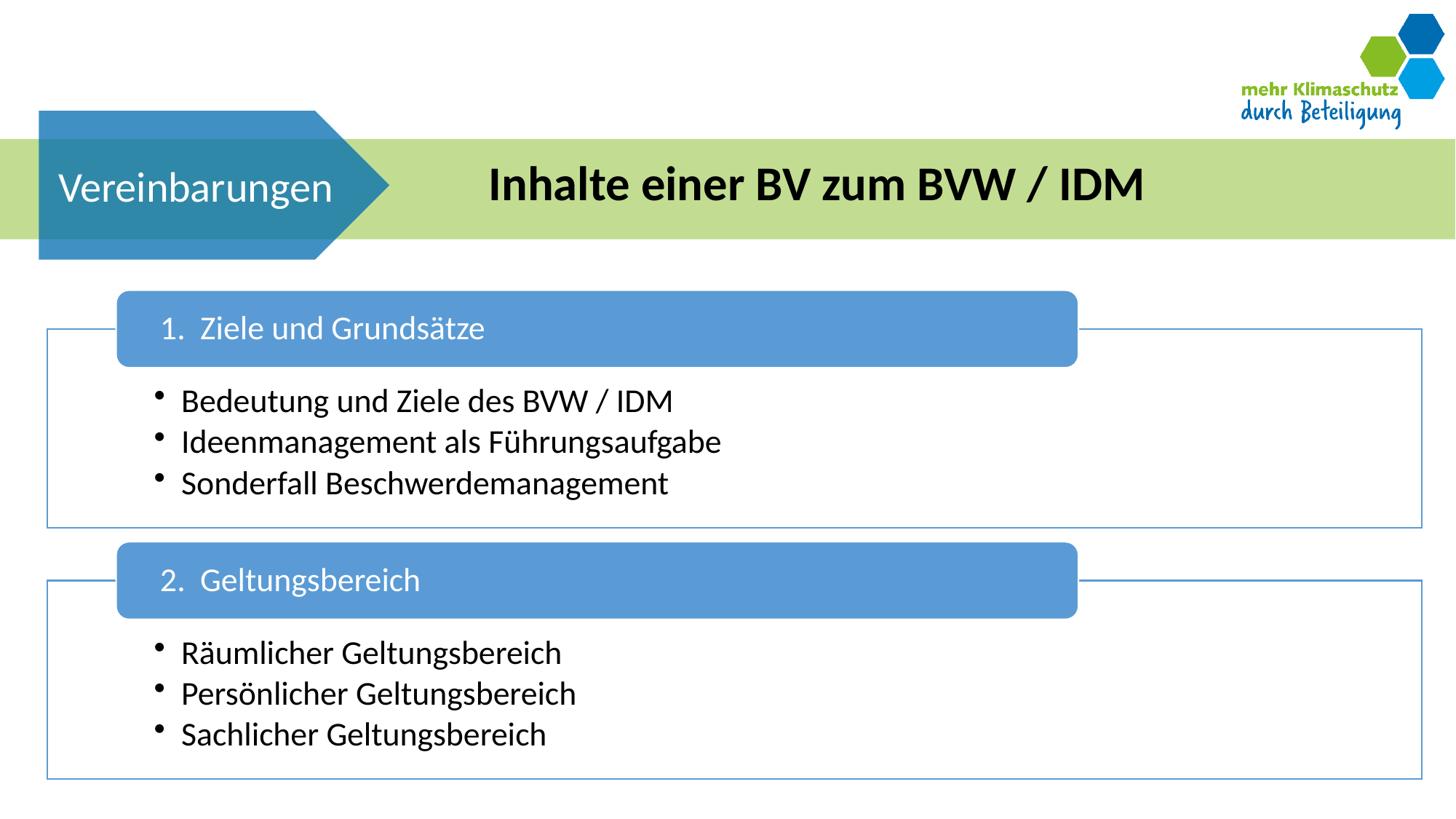

# Inhalte einer BV zum BVW / IDM
Vereinbarungen
Bedeutung und Ziele des BVW / IDM
Ideenmanagement als Führungsaufgabe
Sonderfall Beschwerdemanagement
1.  Ziele und Grundsätze
Räumlicher Geltungsbereich
Persönlicher Geltungsbereich
Sachlicher Geltungsbereich
2.  Geltungsbereich